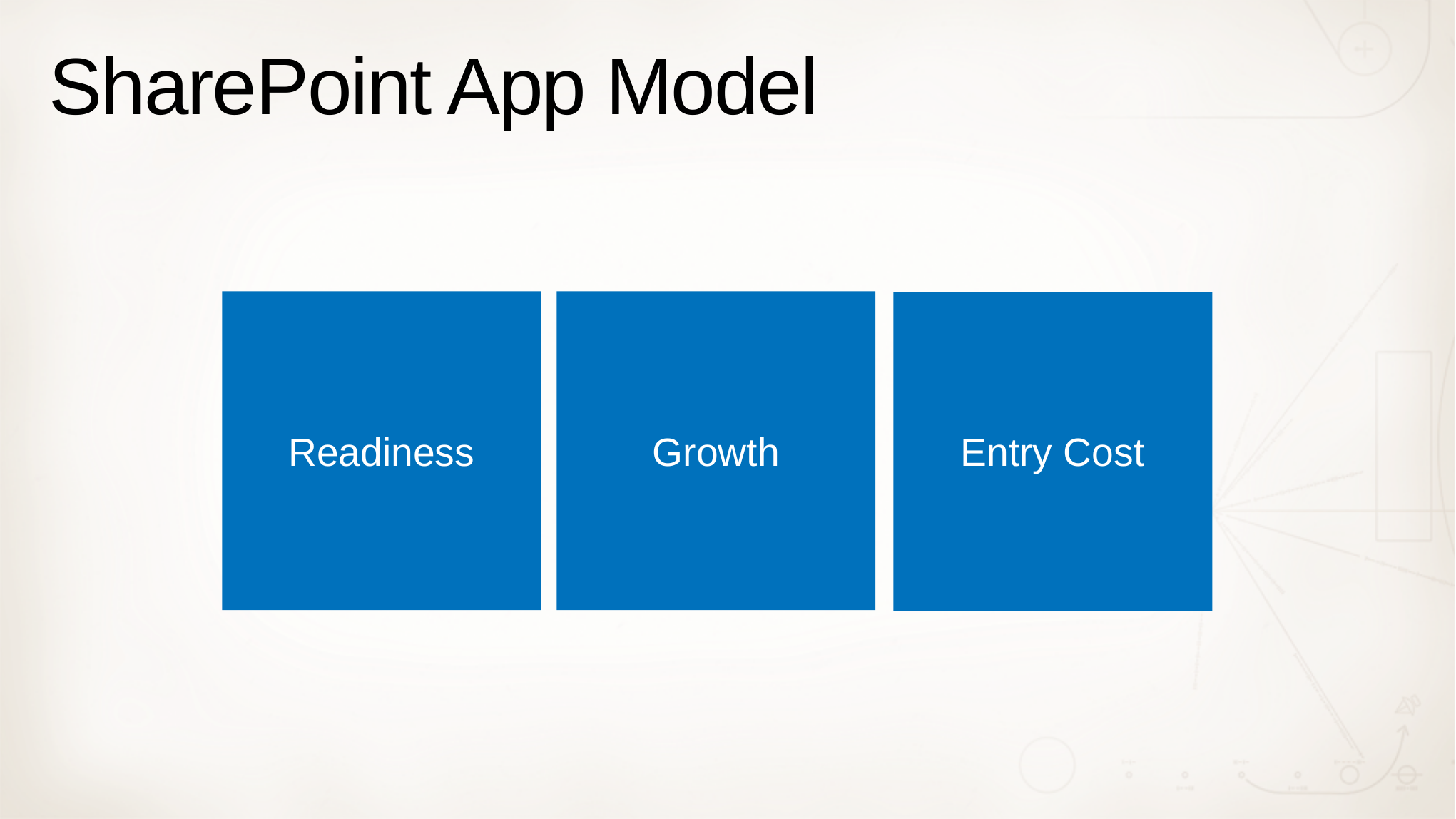

# SharePoint App Model

Entry Cost
Readiness
Growth